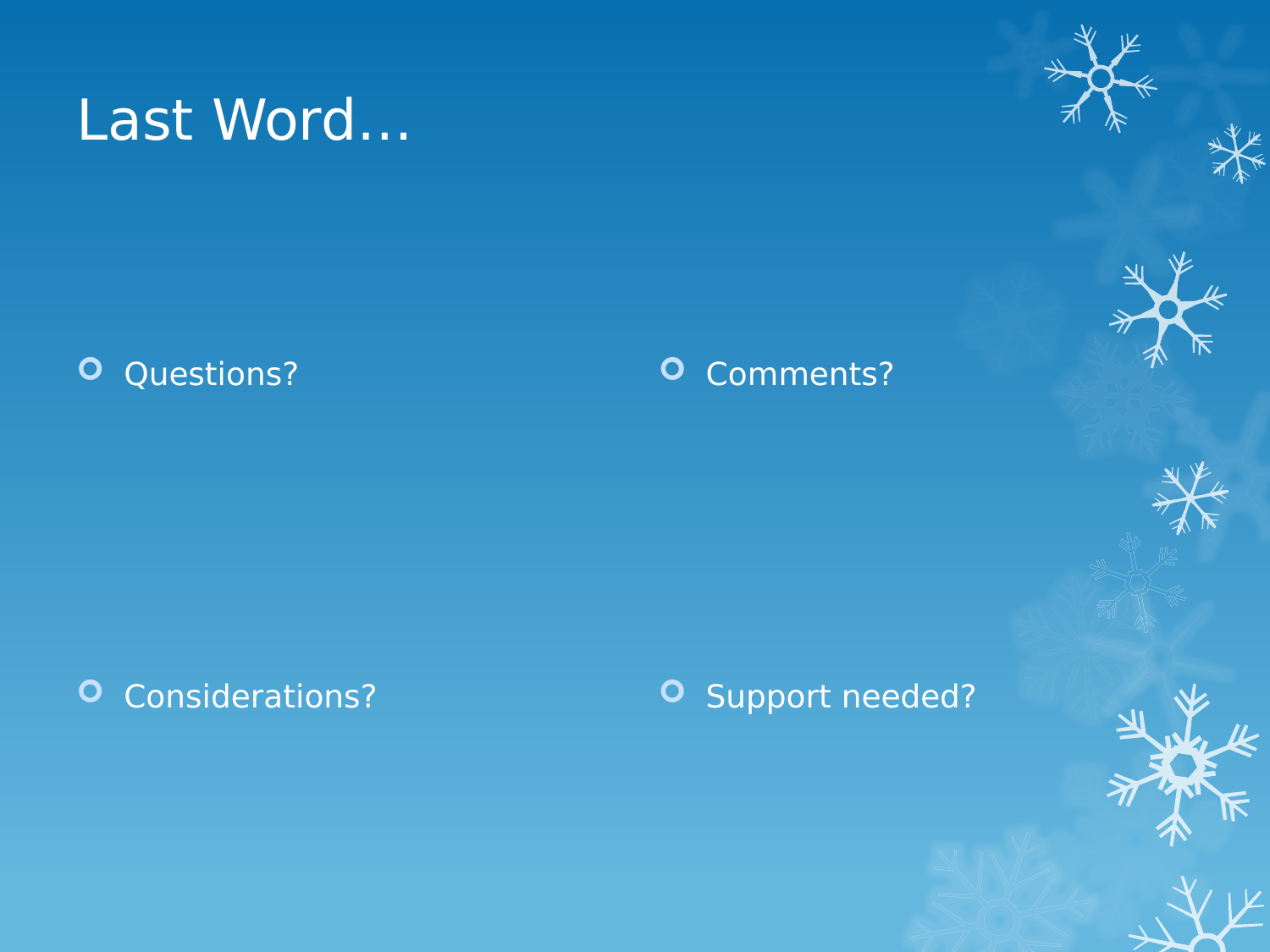

# Last Word…
Questions?
Comments?
Considerations?
Support needed?